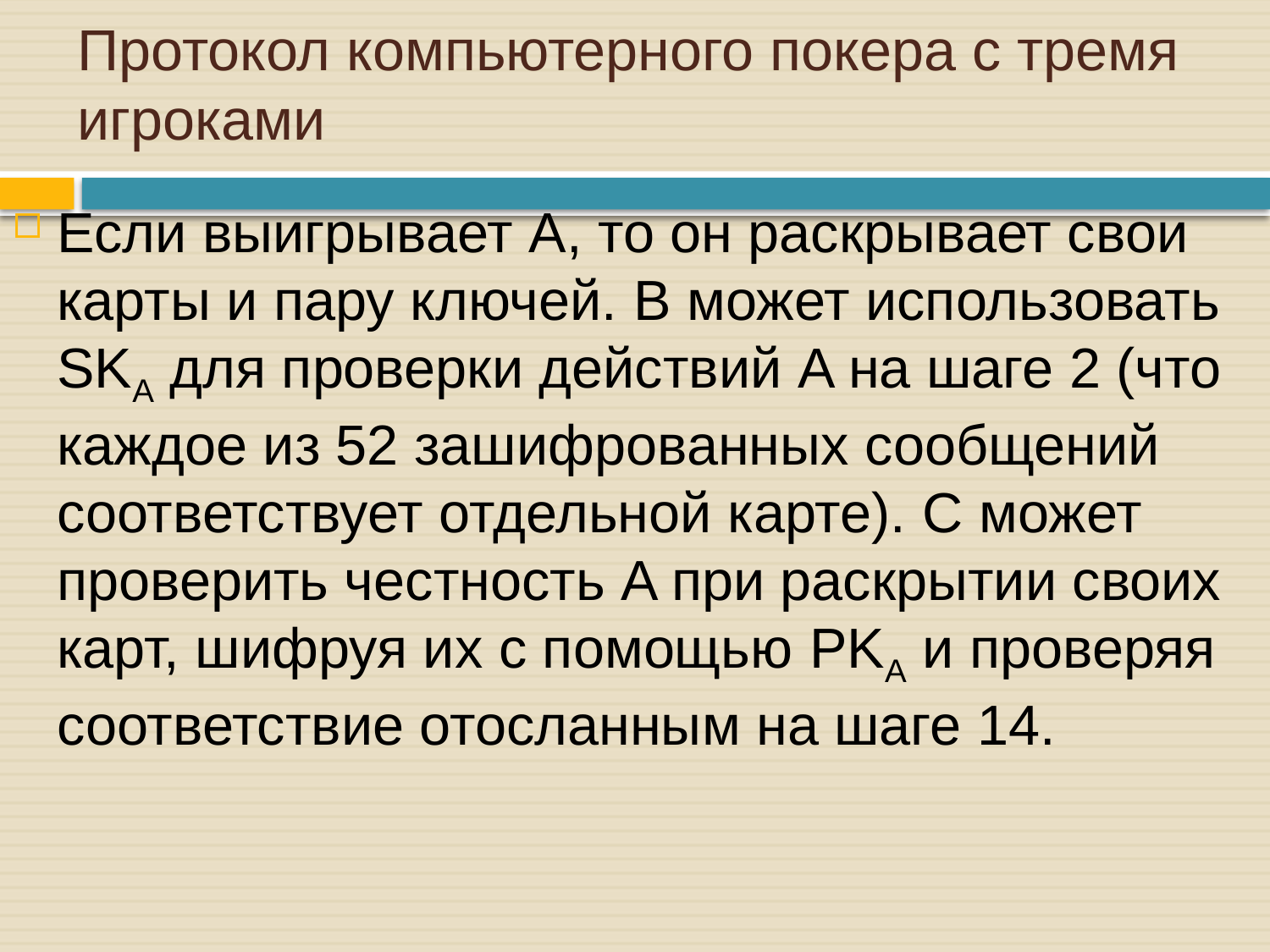

# Протокол компьютерного покера с тремя игроками
Если выигрывает A, то он раскрывает свои карты и пару ключей. B может использовать SKA для проверки действий A на шаге 2 (что каждое из 52 зашифрованных сообщений соответствует отдельной карте). C может проверить честность A при раскрытии своих карт, шифруя их с помощью PKA и проверяя соответствие отосланным на шаге 14.